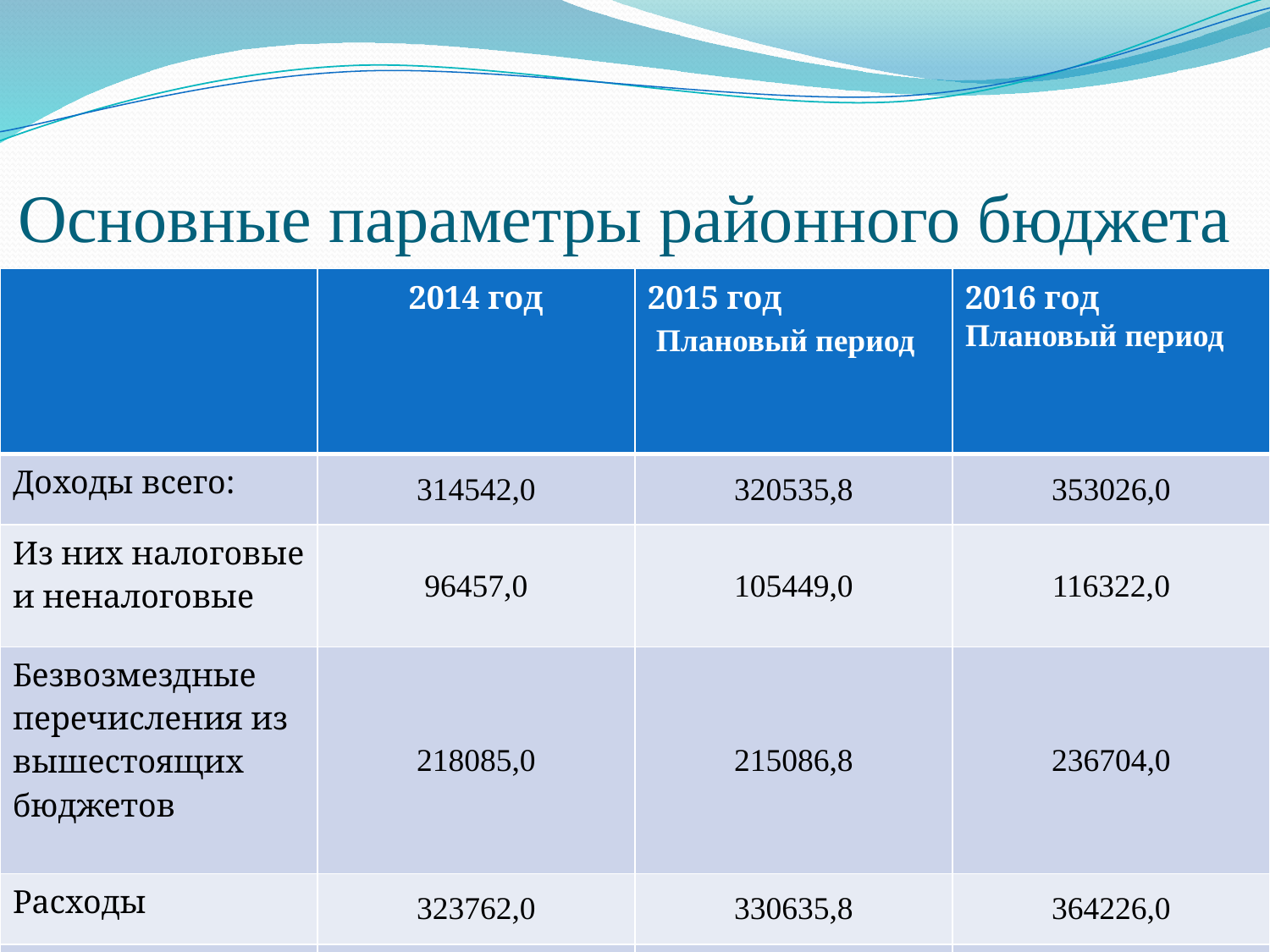

# Основные параметры районного бюджета
|  | 2014 год | 2015 год Плановый период | 2016 год Плановый период |
| --- | --- | --- | --- |
| Доходы всего: | 314542,0 | 320535,8 | 353026,0 |
| Из них налоговые и неналоговые | 96457,0 | 105449,0 | 116322,0 |
| Безвозмездные перечисления из вышестоящих бюджетов | 218085,0 | 215086,8 | 236704,0 |
| Расходы | 323762,0 | 330635,8 | 364226,0 |
| Дефицит | 9220,0 | 10100,0 | 11200,0 |